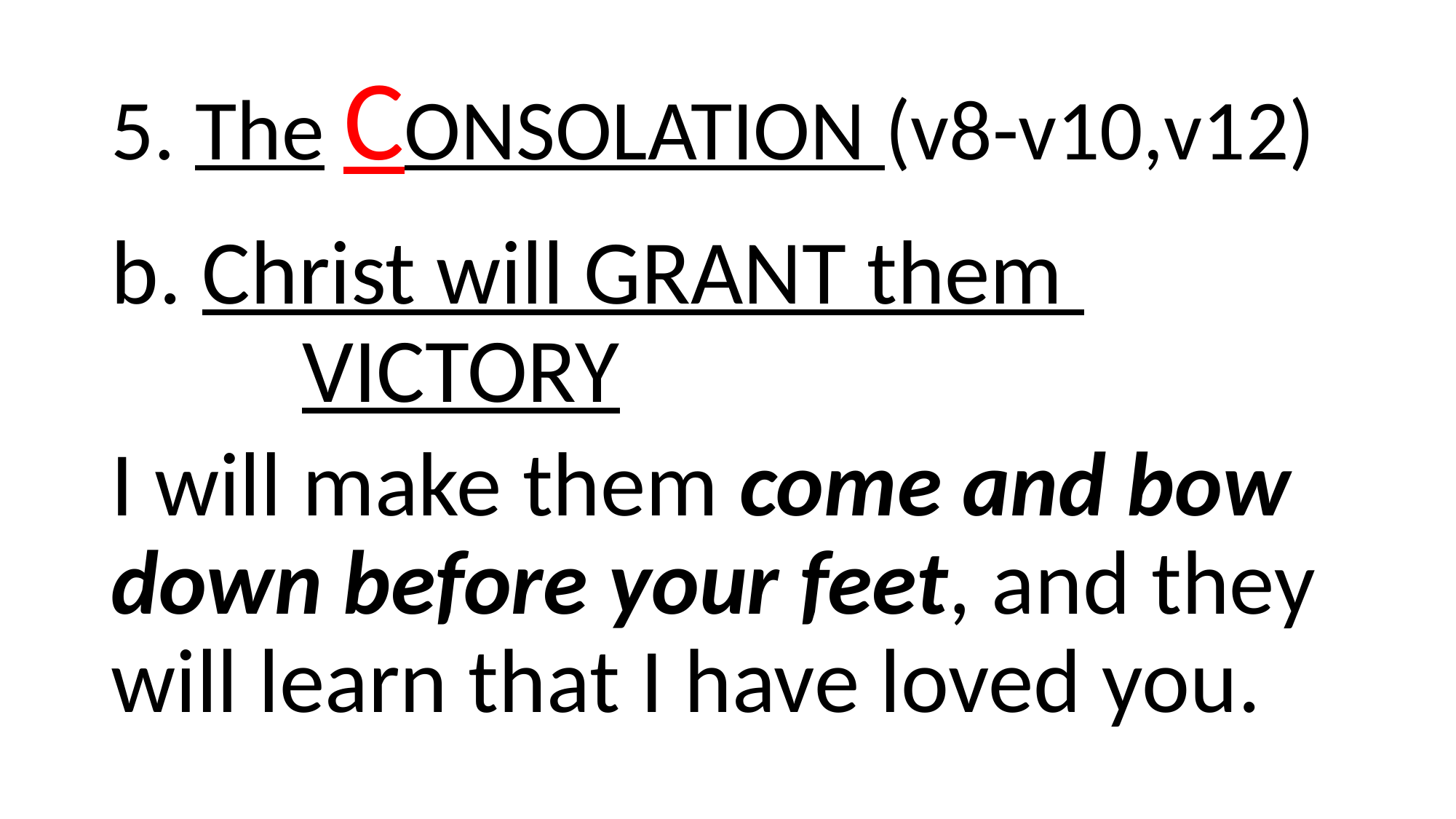

# 5. The CONSOLATION (v8-v10,v12)
b. Christ will GRANT them 				    VICTORY
I will make them come and bow down before your feet, and they will learn that I have loved you.